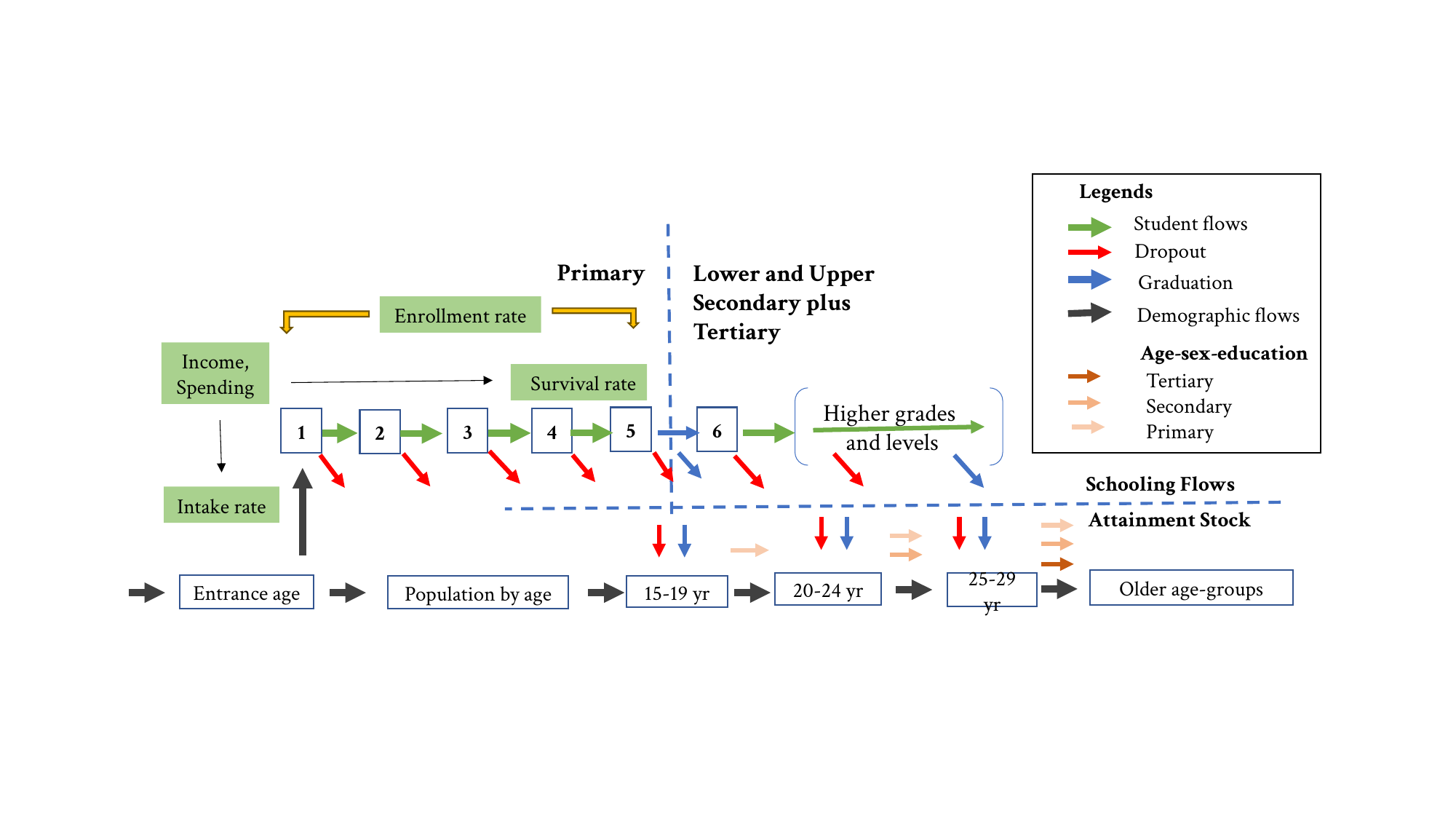

Legends

Student flows
Dropout
Primary
Lower and Upper Secondary plus Tertiary
Graduation
Demographic flows
Enrollment rate

Age-sex-education
Income, Spending
Tertiary
Secondary
Primary
Survival rate

Higher grades
 and levels
5
6
1
4
3
2
Schooling Flows
Intake rate
Attainment Stock
Older age-groups
20-24 yr
25-29 yr
Entrance age
15-19 yr
Population by age